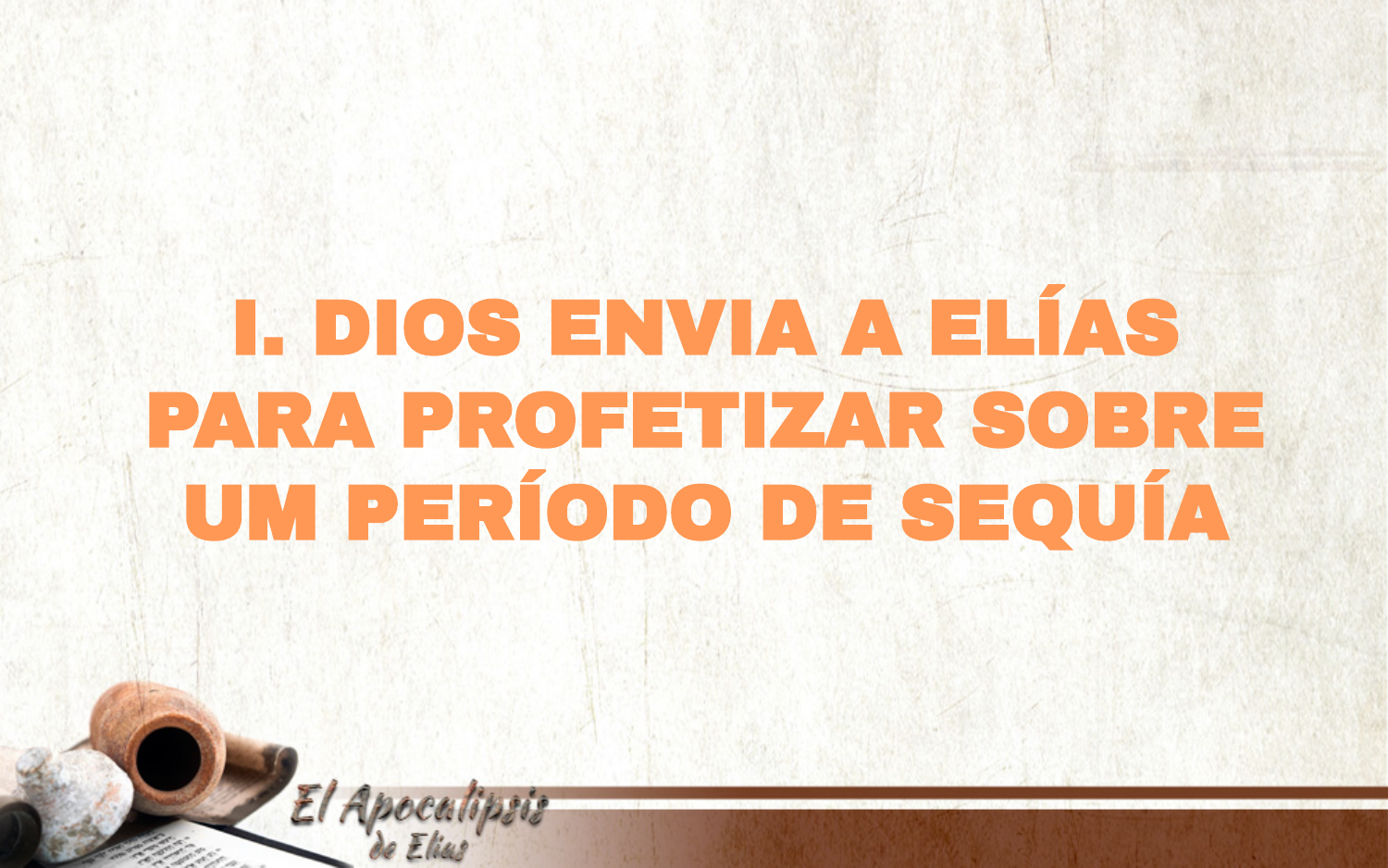

I. DIOS ENVIA A ELÍAS PARA PROFETIZAR SOBRE UM PERÍODO DE SEQUÍA